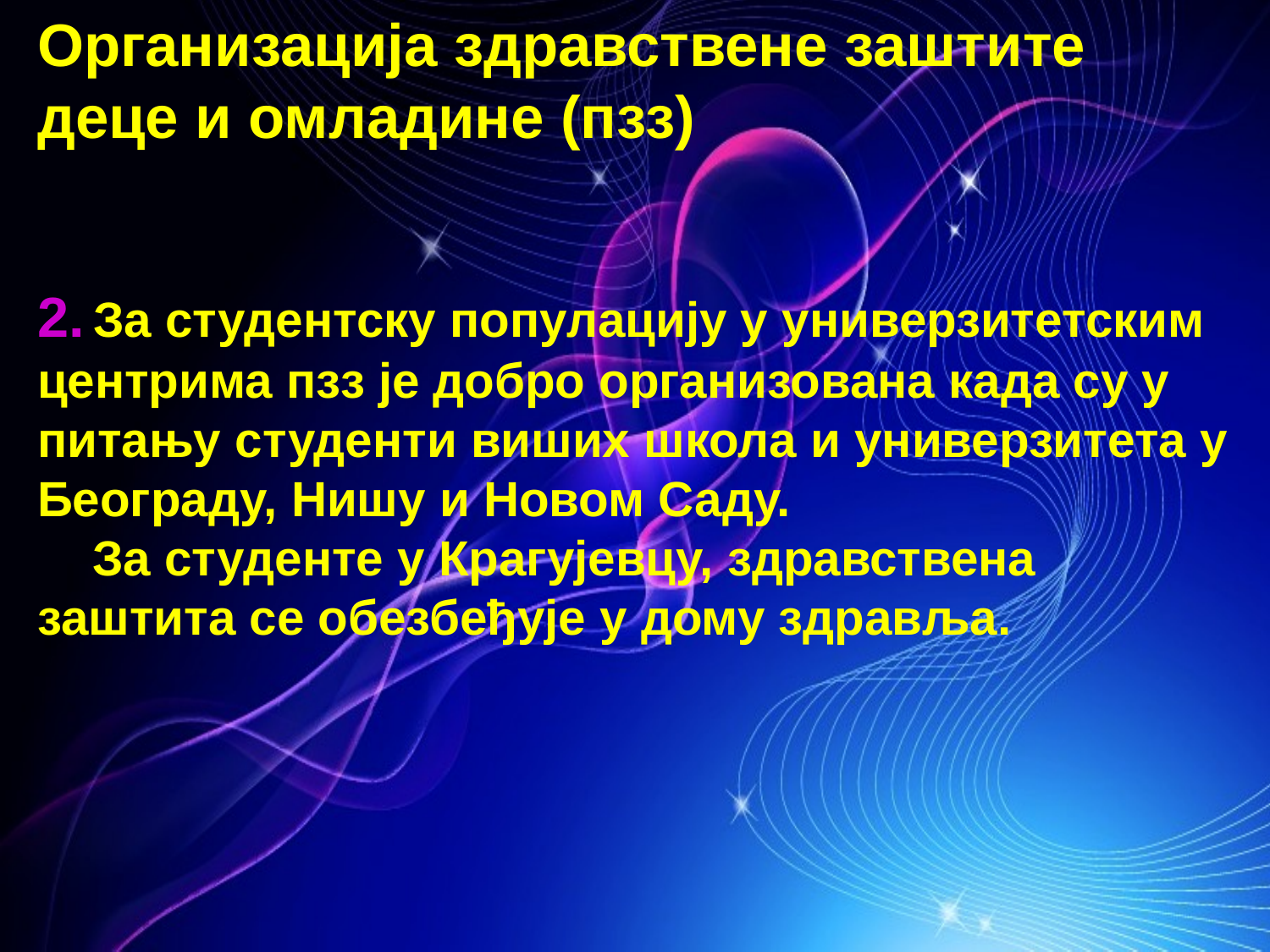

Организација здравствене заштите деце и омладине (пзз)

2. За студентску популацију у универзитетским центрима пзз је добро организована када су у питању студенти виших школа и универзитета у Београду, Нишу и Новом Саду.
    За студенте у Крагујевцу, здравствена заштита се обезбеђује у дому здравља.